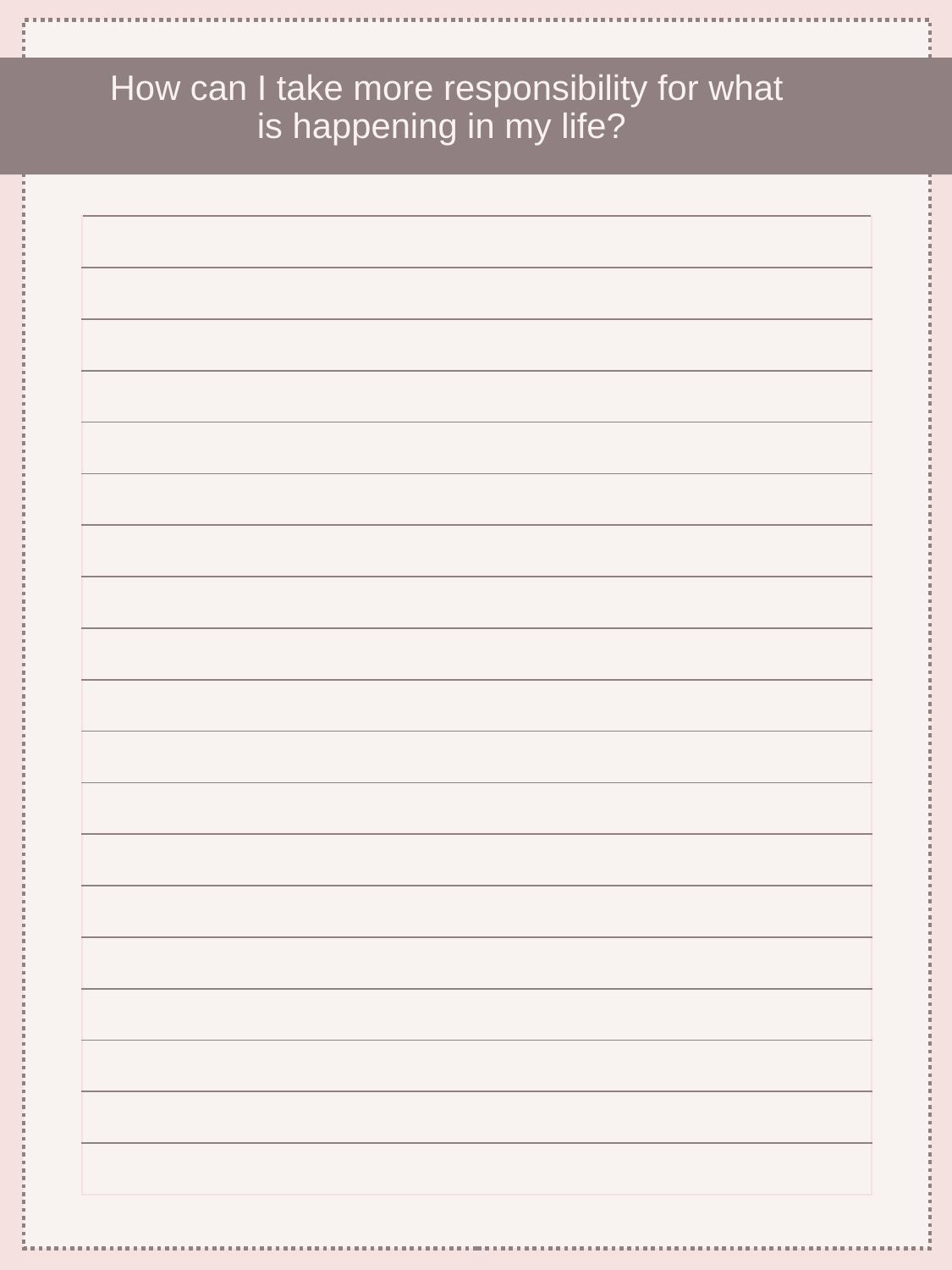

# How can I take more responsibility for what is happening in my life?
|  |
| --- |
|  |
|  |
|  |
|  |
|  |
|  |
|  |
|  |
|  |
|  |
|  |
|  |
|  |
|  |
|  |
|  |
|  |
|  |